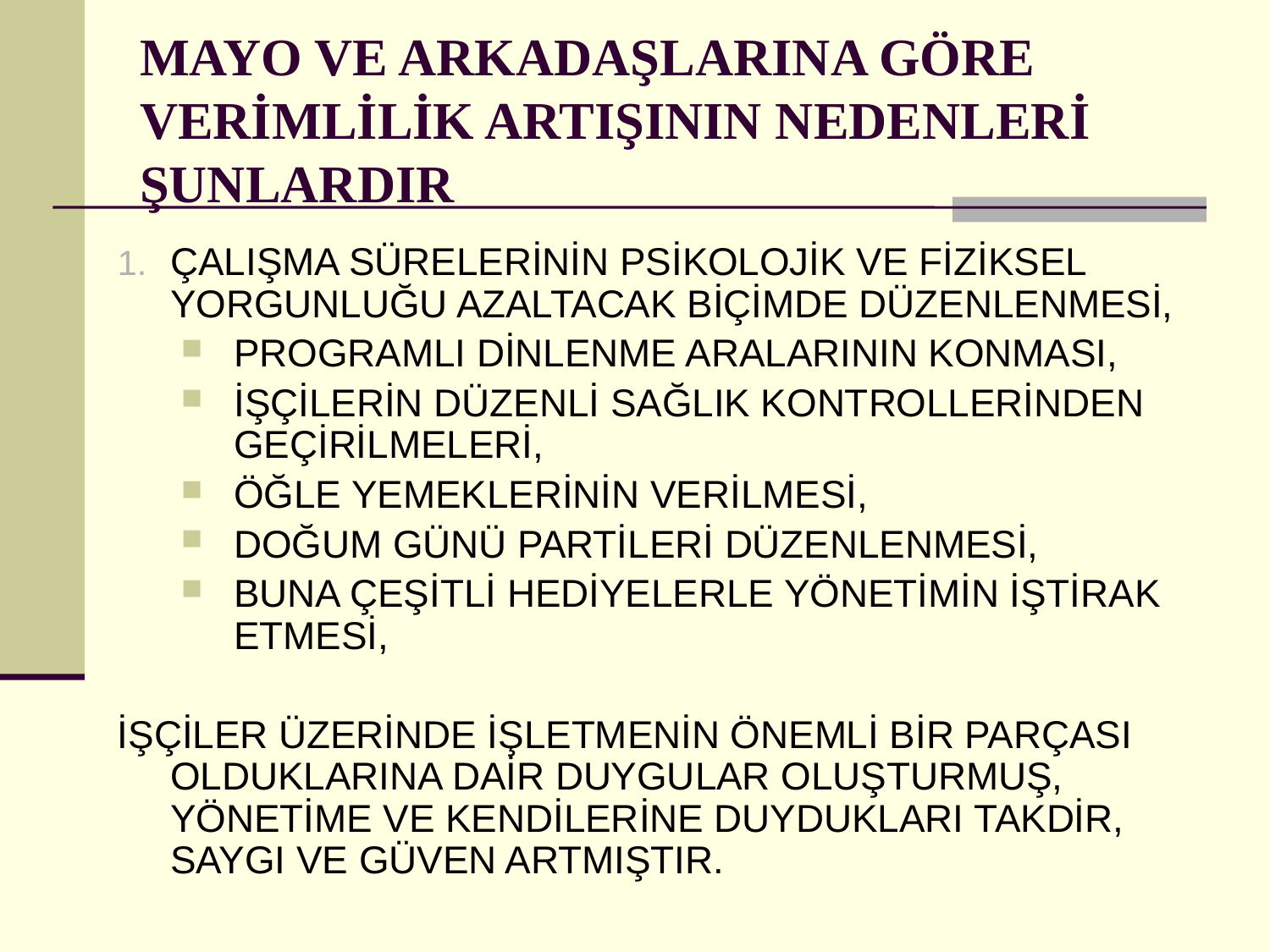

# MAYO VE ARKADAŞLARINA GÖRE VERİMLİLİK ARTIŞININ NEDENLERİ ŞUNLARDIR
ÇALIŞMA SÜRELERİNİN PSİKOLOJİK VE FİZİKSEL YORGUNLUĞU AZALTACAK BİÇİMDE DÜZENLENMESİ,
PROGRAMLI DİNLENME ARALARININ KONMASI,
İŞÇİLERİN DÜZENLİ SAĞLIK KONTROLLERİNDEN GEÇİRİLMELERİ,
ÖĞLE YEMEKLERİNİN VERİLMESİ,
DOĞUM GÜNÜ PARTİLERİ DÜZENLENMESİ,
BUNA ÇEŞİTLİ HEDİYELERLE YÖNETİMİN İŞTİRAK ETMESİ,

İŞÇİLER ÜZERİNDE İŞLETMENİN ÖNEMLİ BİR PARÇASI OLDUKLARINA DAİR DUYGULAR OLUŞTURMUŞ, YÖNETİME VE KENDİLERİNE DUYDUKLARI TAKDİR, SAYGI VE GÜVEN ARTMIŞTIR.